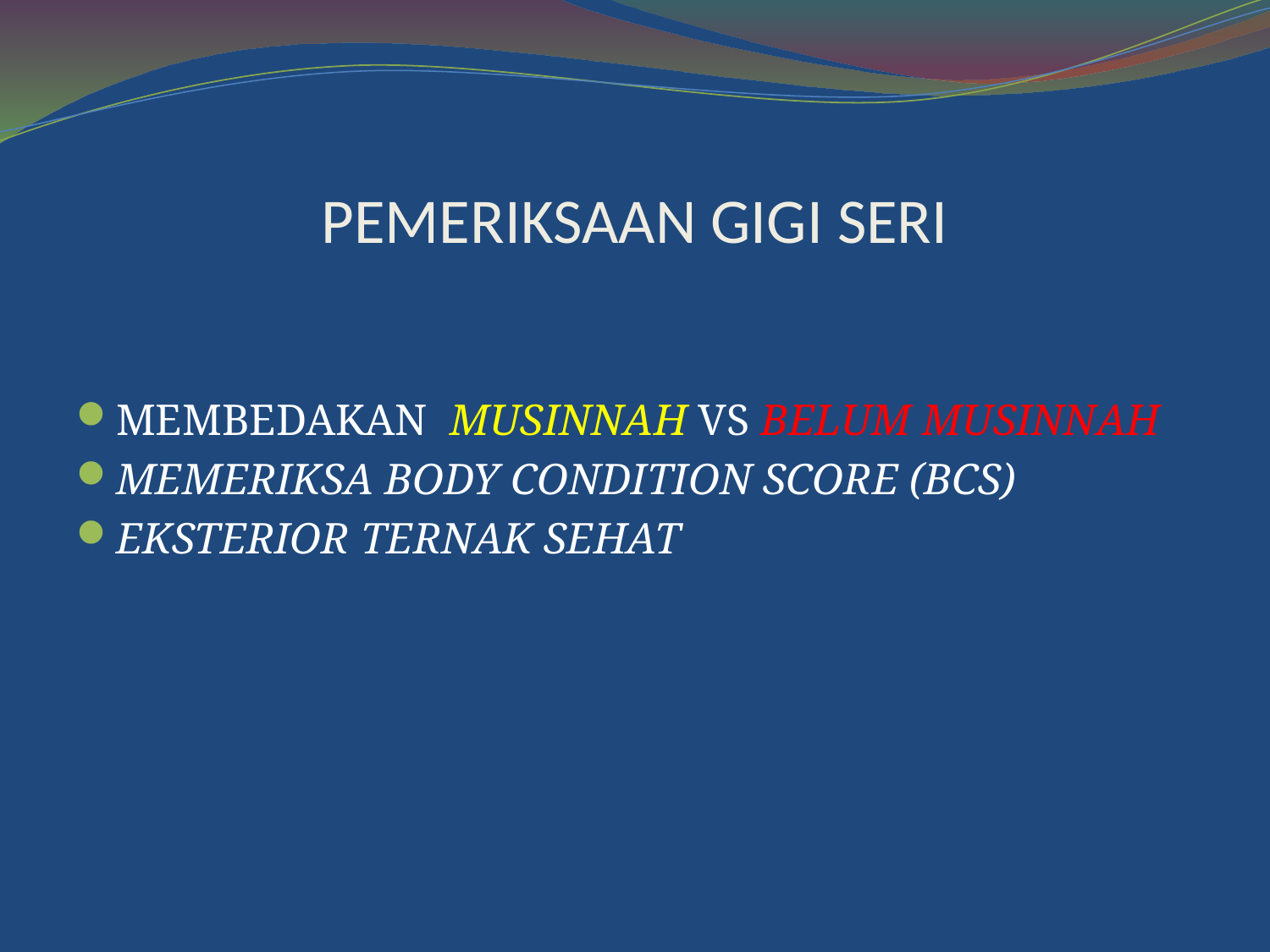

# PEMERIKSAAN GIGI SERI

MEMBEDAKAN  MUSINNAH VS BELUM MUSINNAH
MEMERIKSA BODY CONDITION SCORE (BCS)
EKSTERIOR TERNAK SEHAT